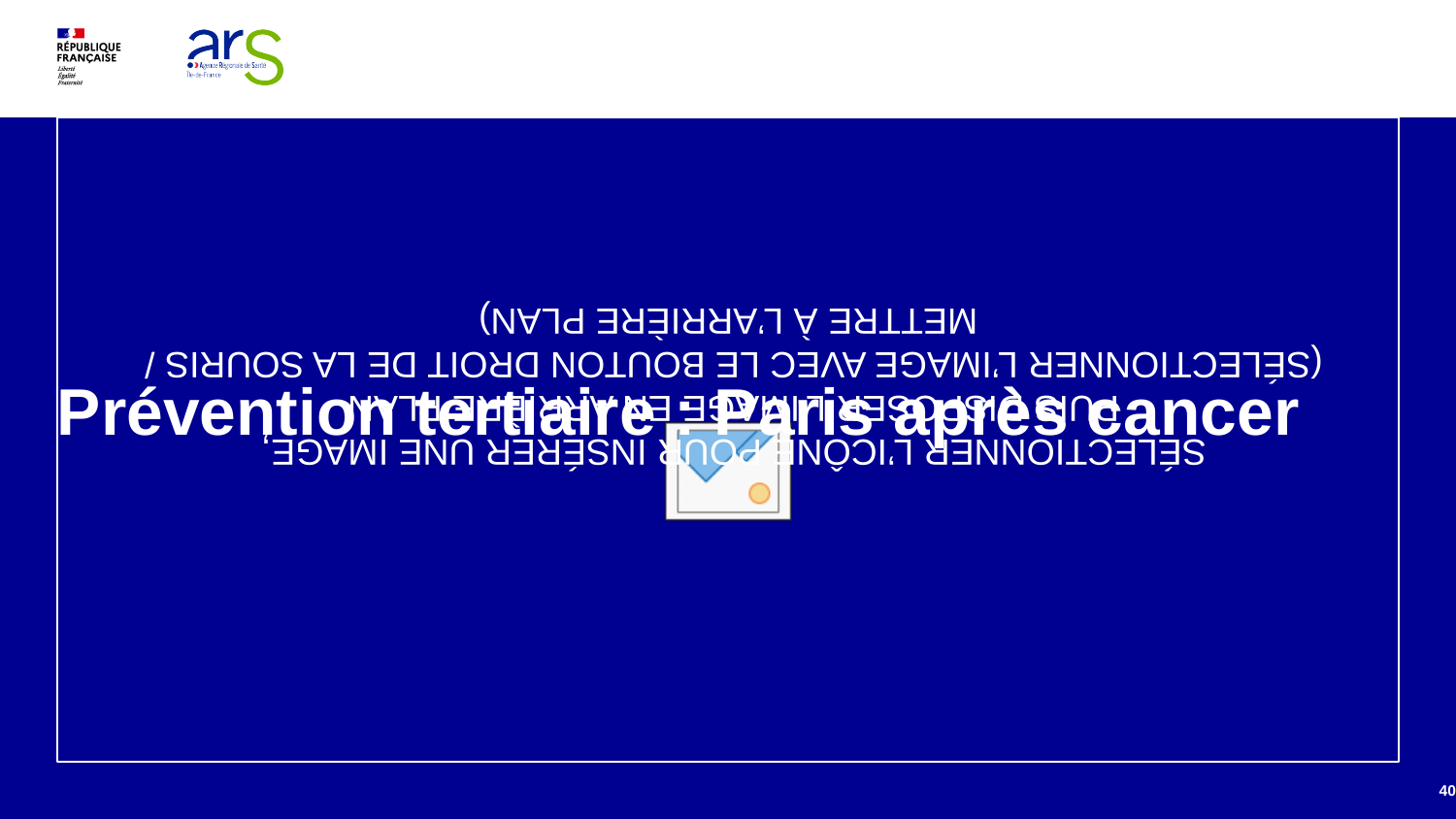

# Prévention tertiaire : Paris après cancer
40